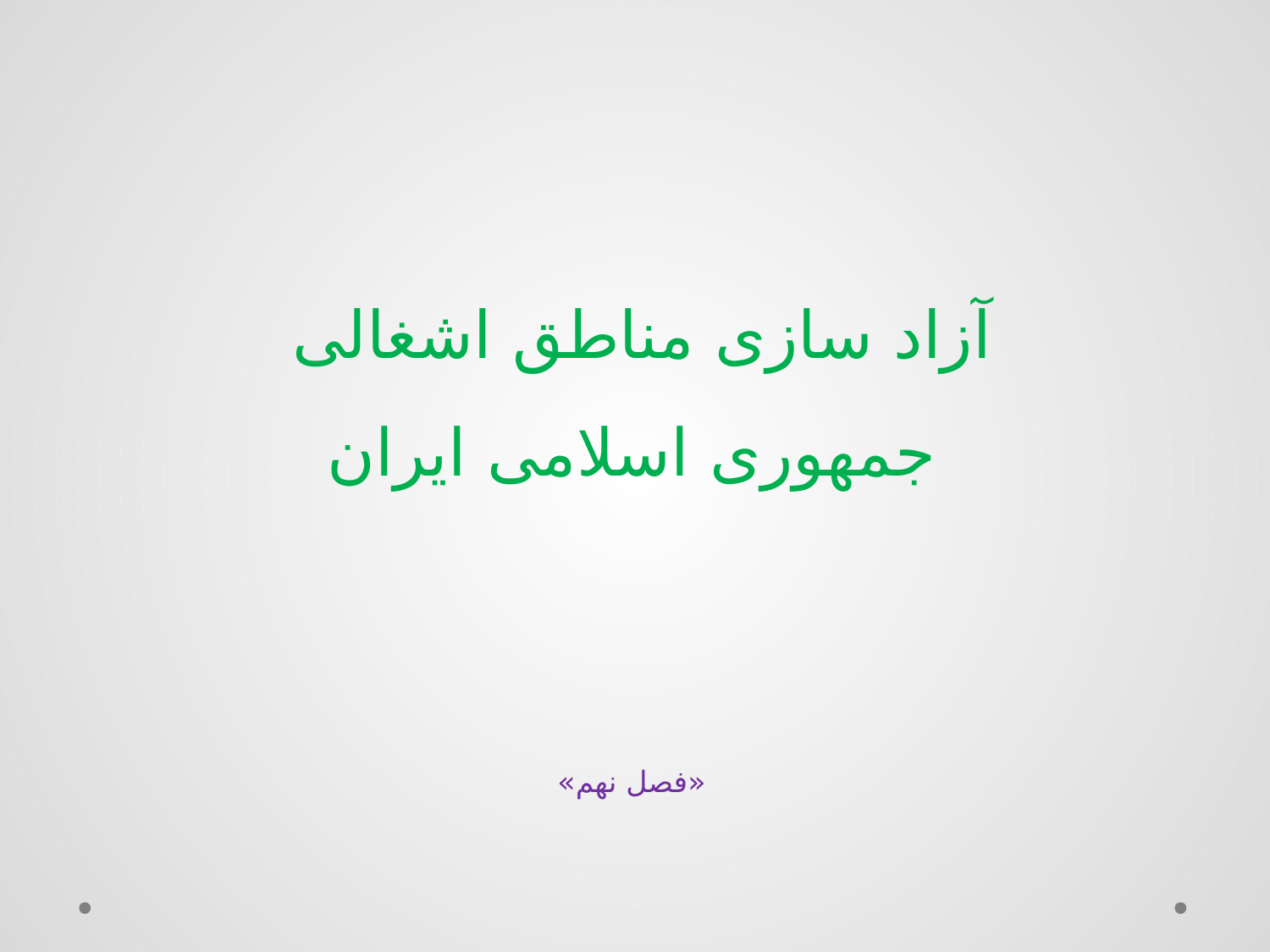

# آزاد سازی مناطق اشغالی جمهوری اسلامی ایران «فصل نهم»